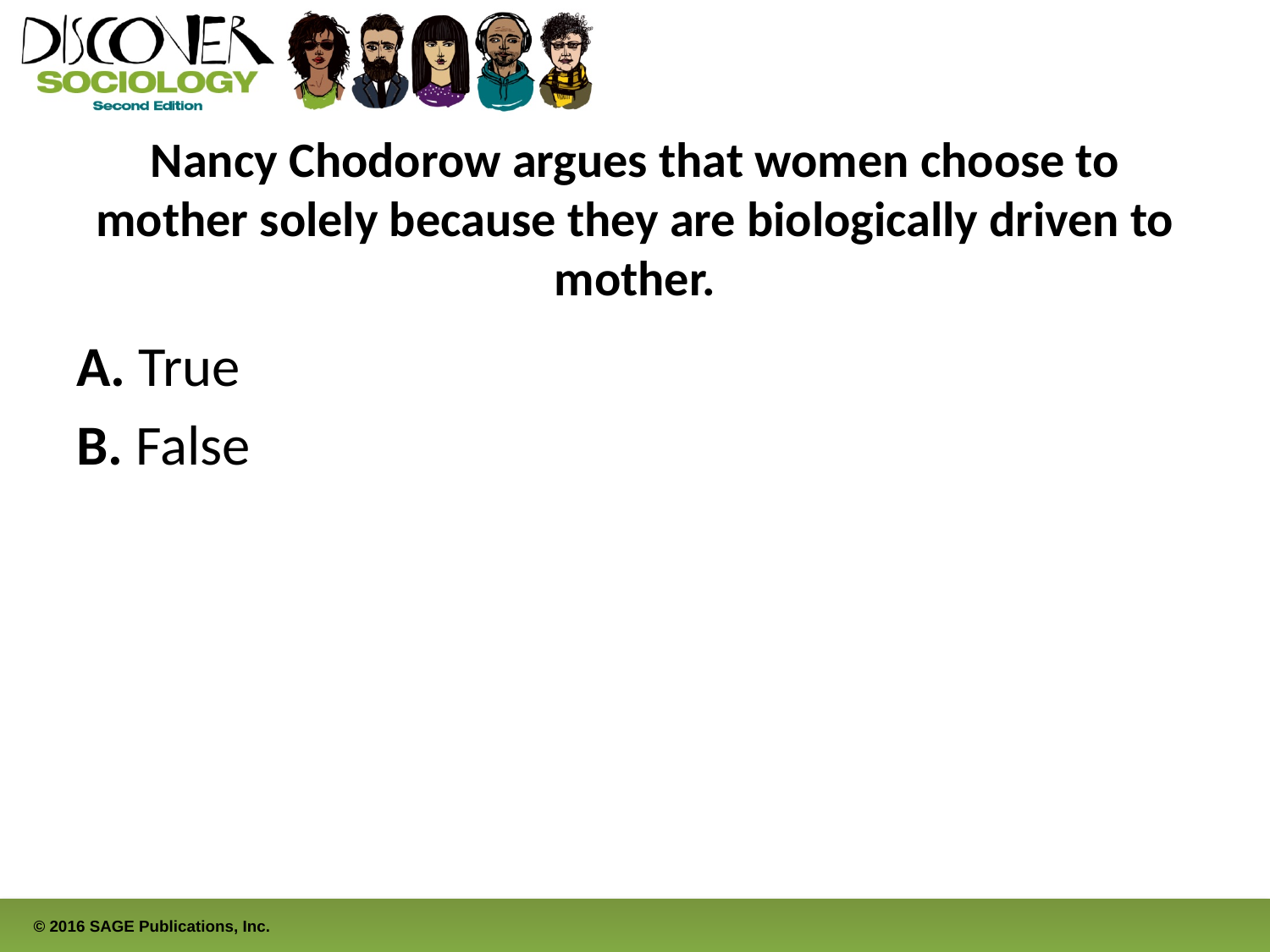

# Nancy Chodorow argues that women choose to mother solely because they are biologically driven to mother.
A. True
B. False